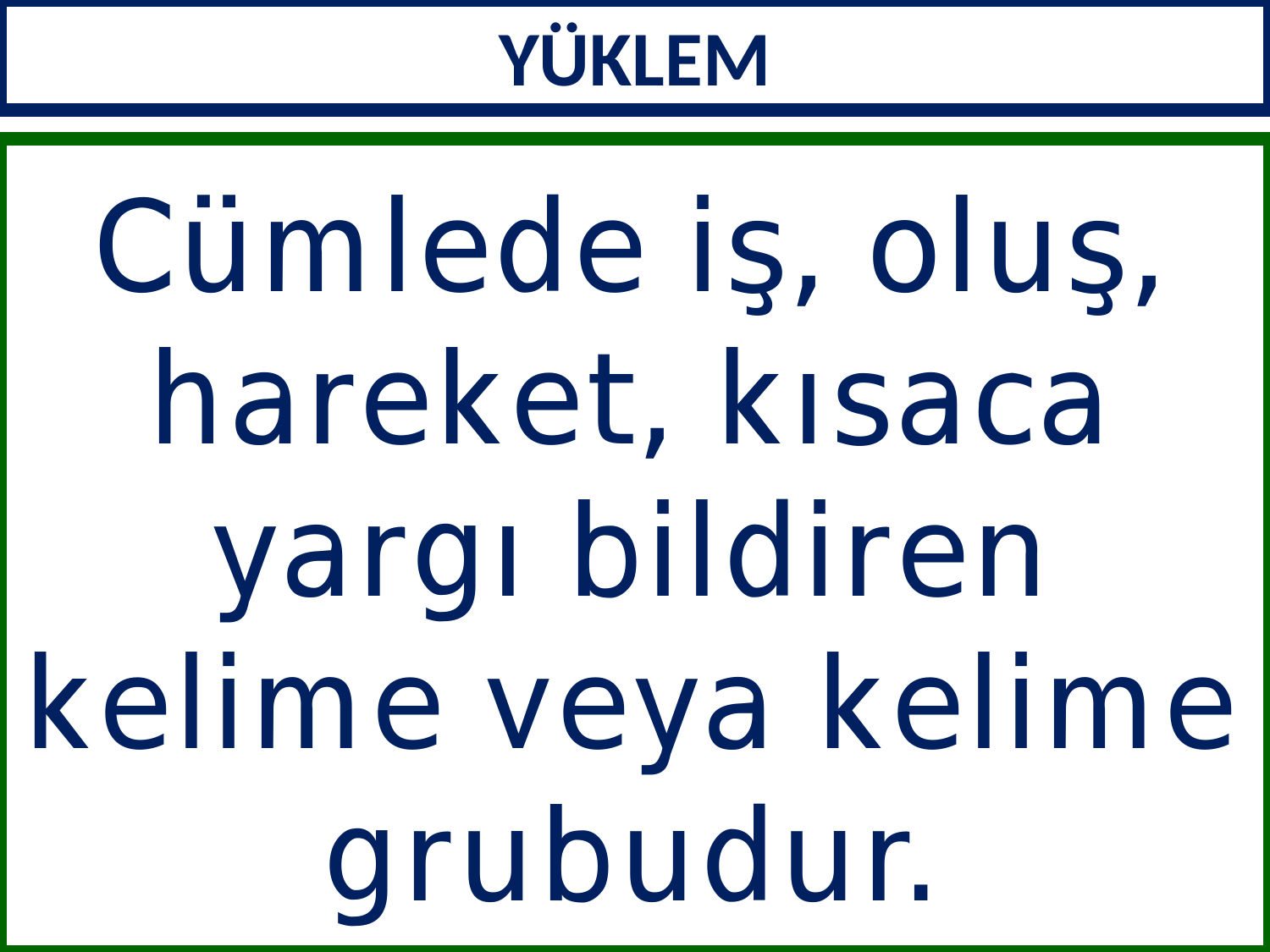

YÜKLEM
Cümlede iş, oluş, hareket, kısaca yargı bildiren kelime veya kelime grubudur.